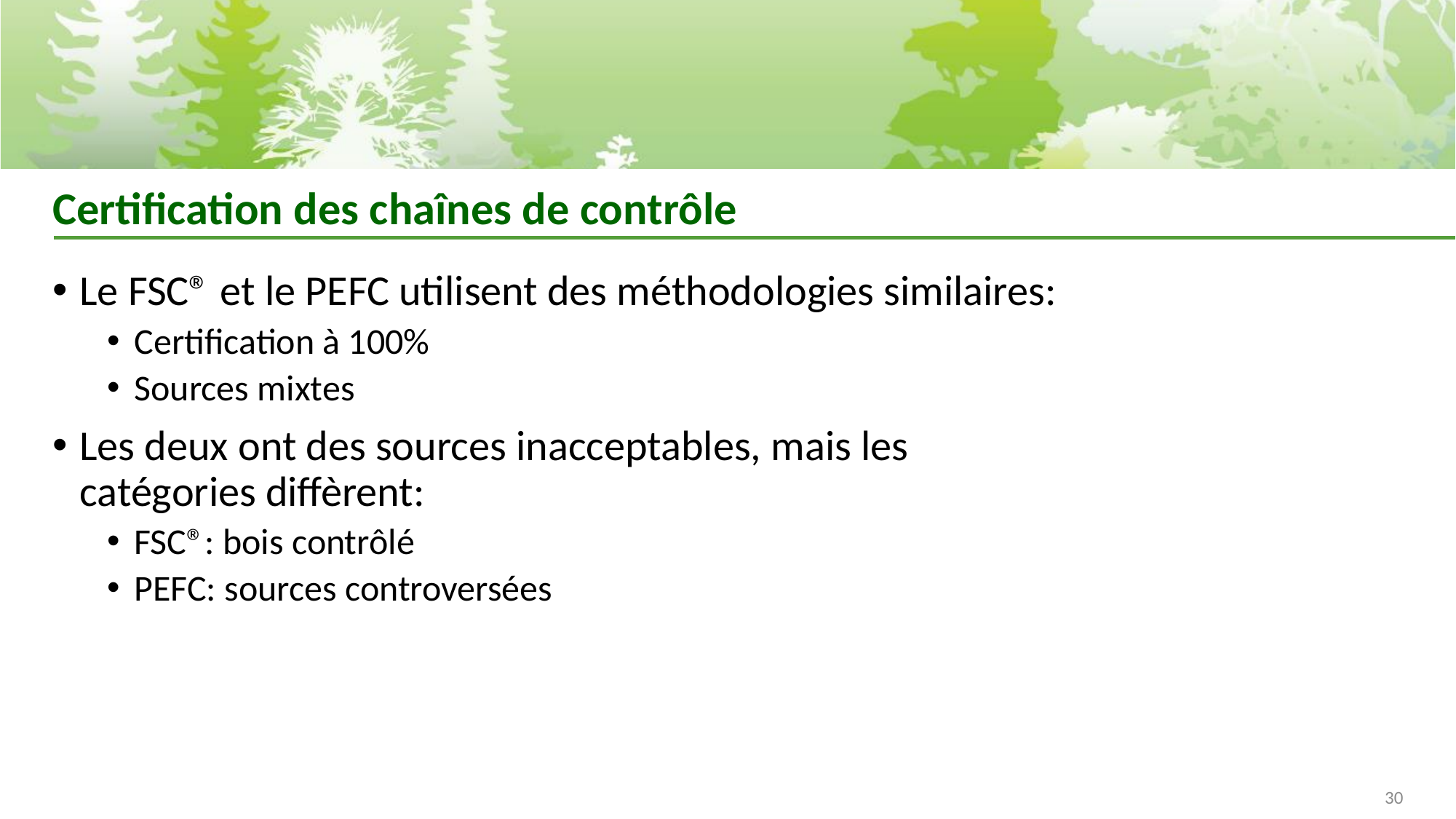

# Certification des chaînes de contrôle
Le FSC® et le PEFC utilisent des méthodologies similaires:
Certification à 100%
Sources mixtes
Les deux ont des sources inacceptables, mais les catégories diffèrent:
FSC®: bois contrôlé
PEFC: sources controversées
30